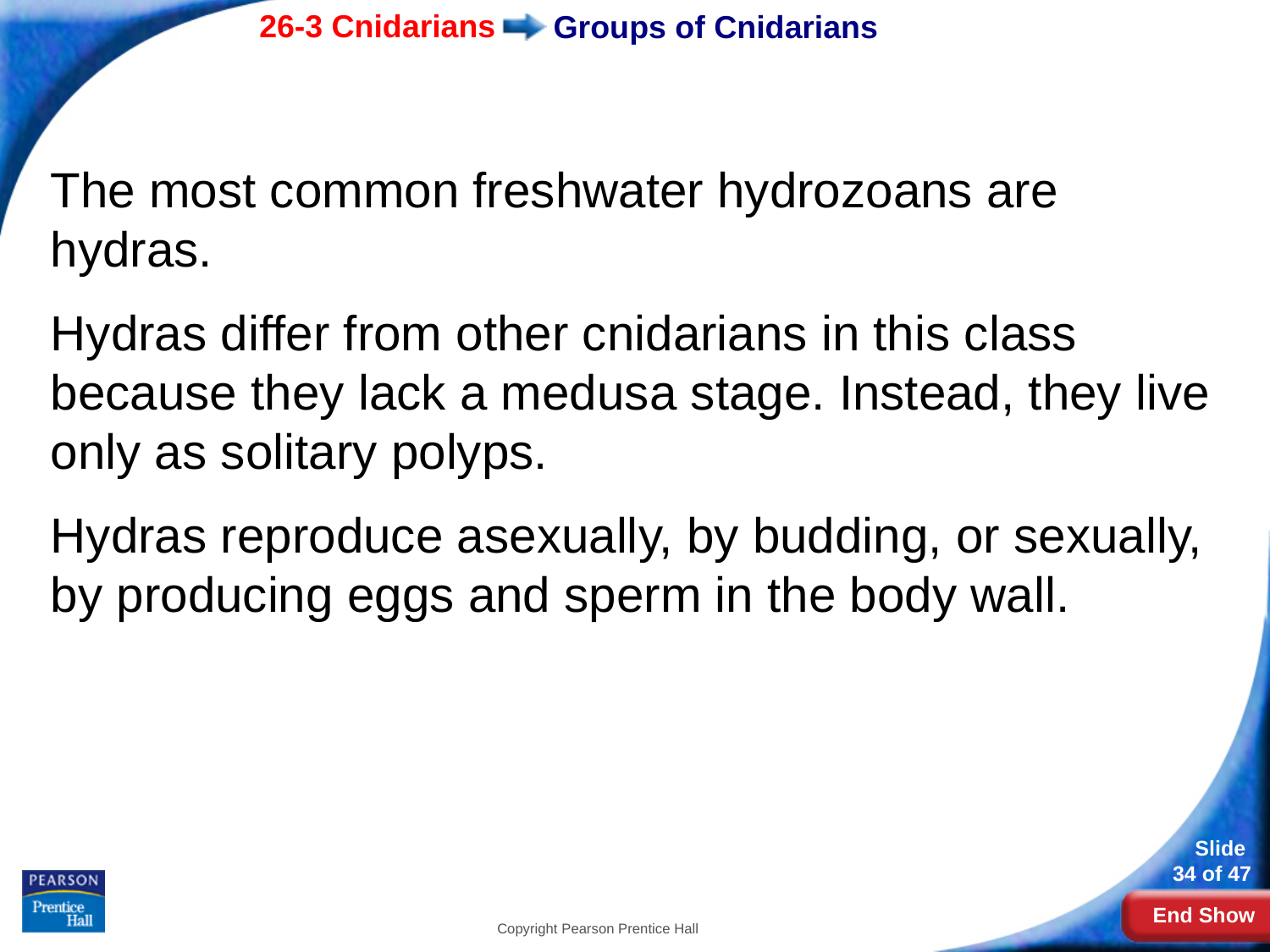

# Groups of Cnidarians
The most common freshwater hydrozoans are hydras.
Hydras differ from other cnidarians in this class because they lack a medusa stage. Instead, they live only as solitary polyps.
Hydras reproduce asexually, by budding, or sexually, by producing eggs and sperm in the body wall.
Copyright Pearson Prentice Hall